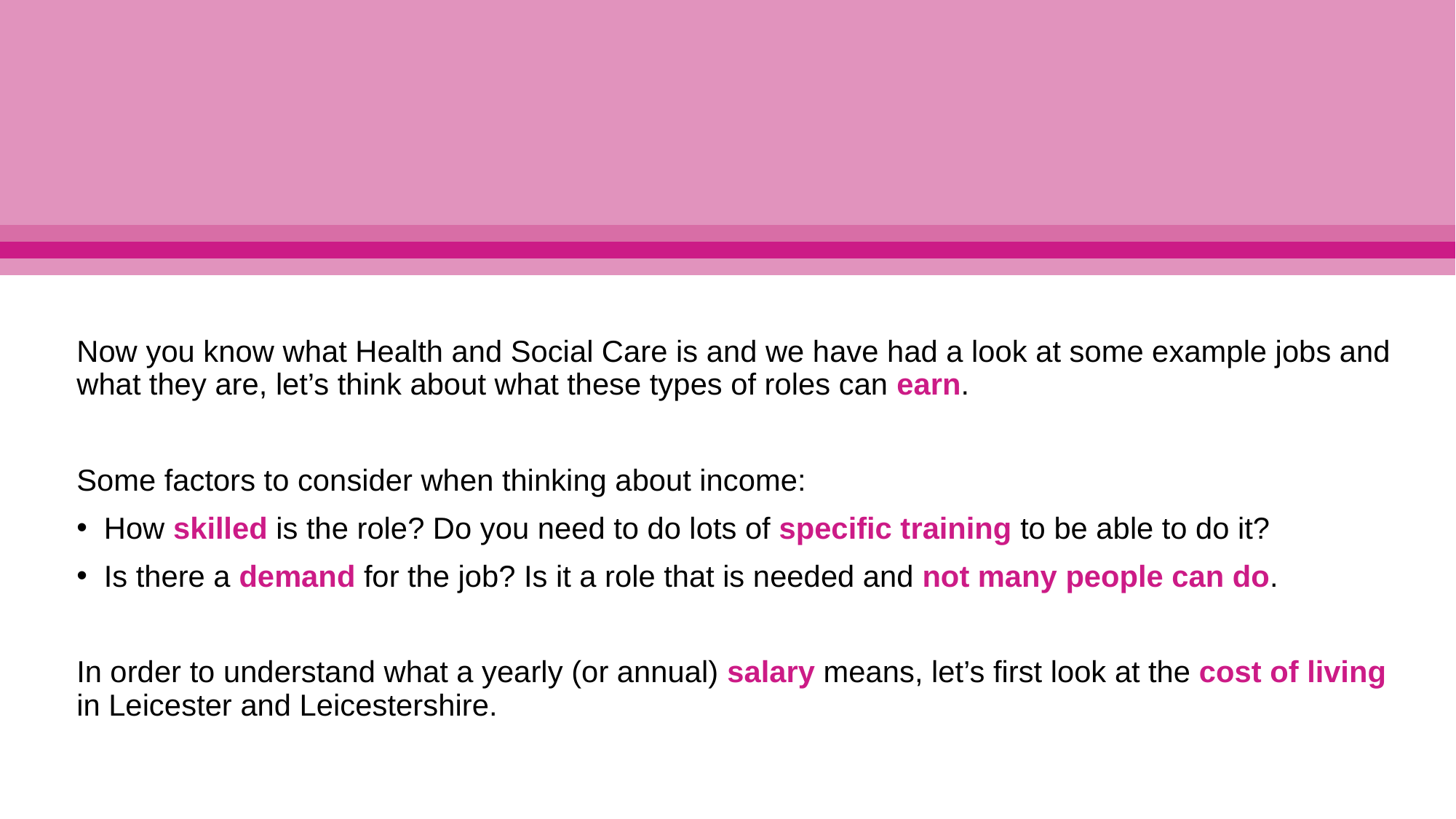

Now you know what Health and Social Care is and we have had a look at some example jobs and what they are, let’s think about what these types of roles can earn.

Some factors to consider when thinking about income:
How skilled is the role? Do you need to do lots of specific training to be able to do it?
Is there a demand for the job? Is it a role that is needed and not many people can do.

In order to understand what a yearly (or annual) salary means, let’s first look at the cost of living in Leicester and Leicestershire.